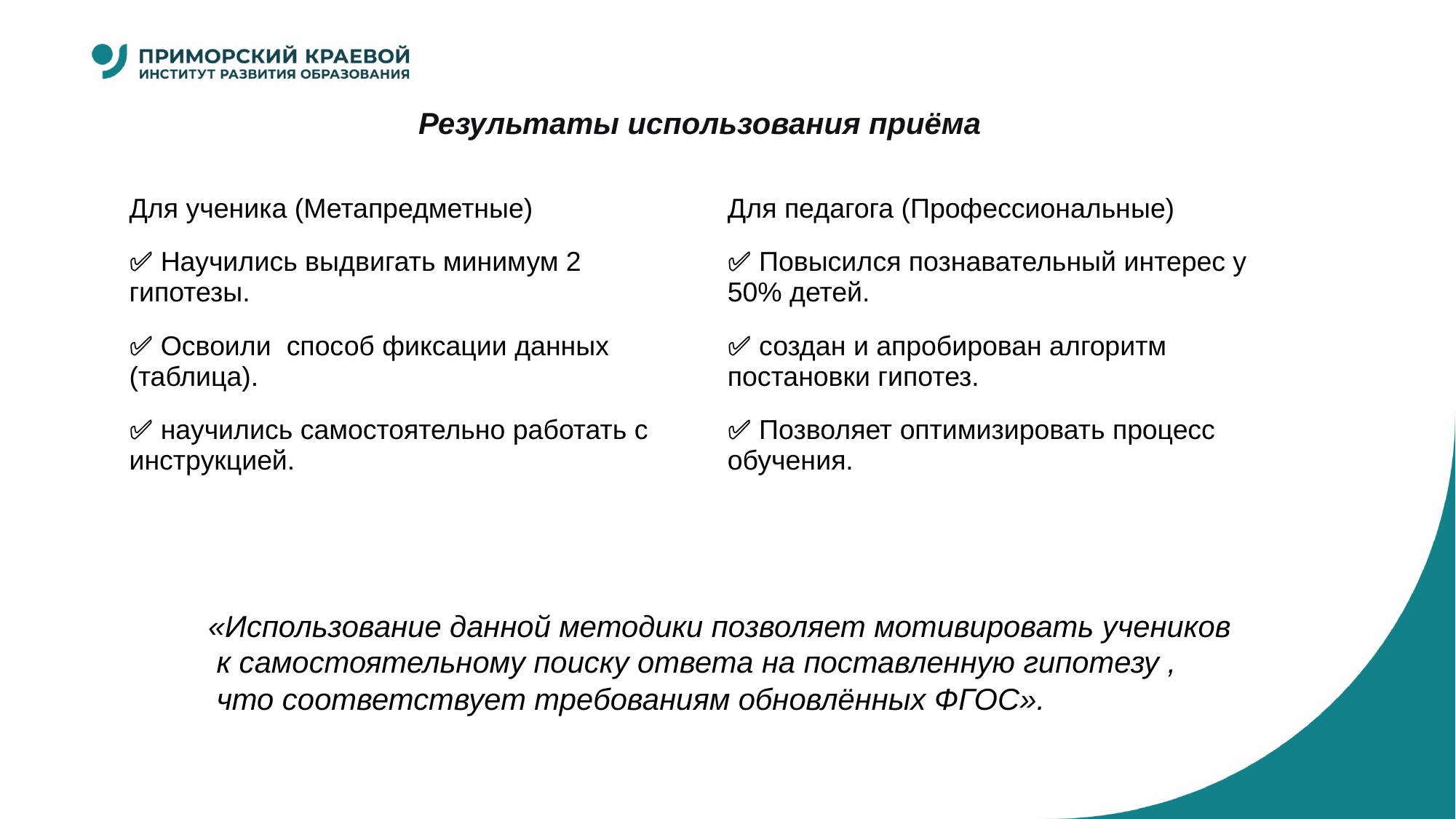

Результаты использования приёма
| Для ученика (Метапредметные) | Для педагога (Профессиональные) |
| --- | --- |
| ✅ Научились выдвигать минимум 2 гипотезы. | ✅ Повысился познавательный интерес у 50% детей. |
| ✅ Освоили способ фиксации данных (таблица). | ✅ создан и апробирован алгоритм постановки гипотез. |
| ✅ научились самостоятельно работать с инструкцией. | ✅ Позволяет оптимизировать процесс обучения. |
«Использование данной методики позволяет мотивировать учеников
 к самостоятельному поиску ответа на поставленную гипотезу ,
 что соответствует требованиям обновлённых ФГОС».